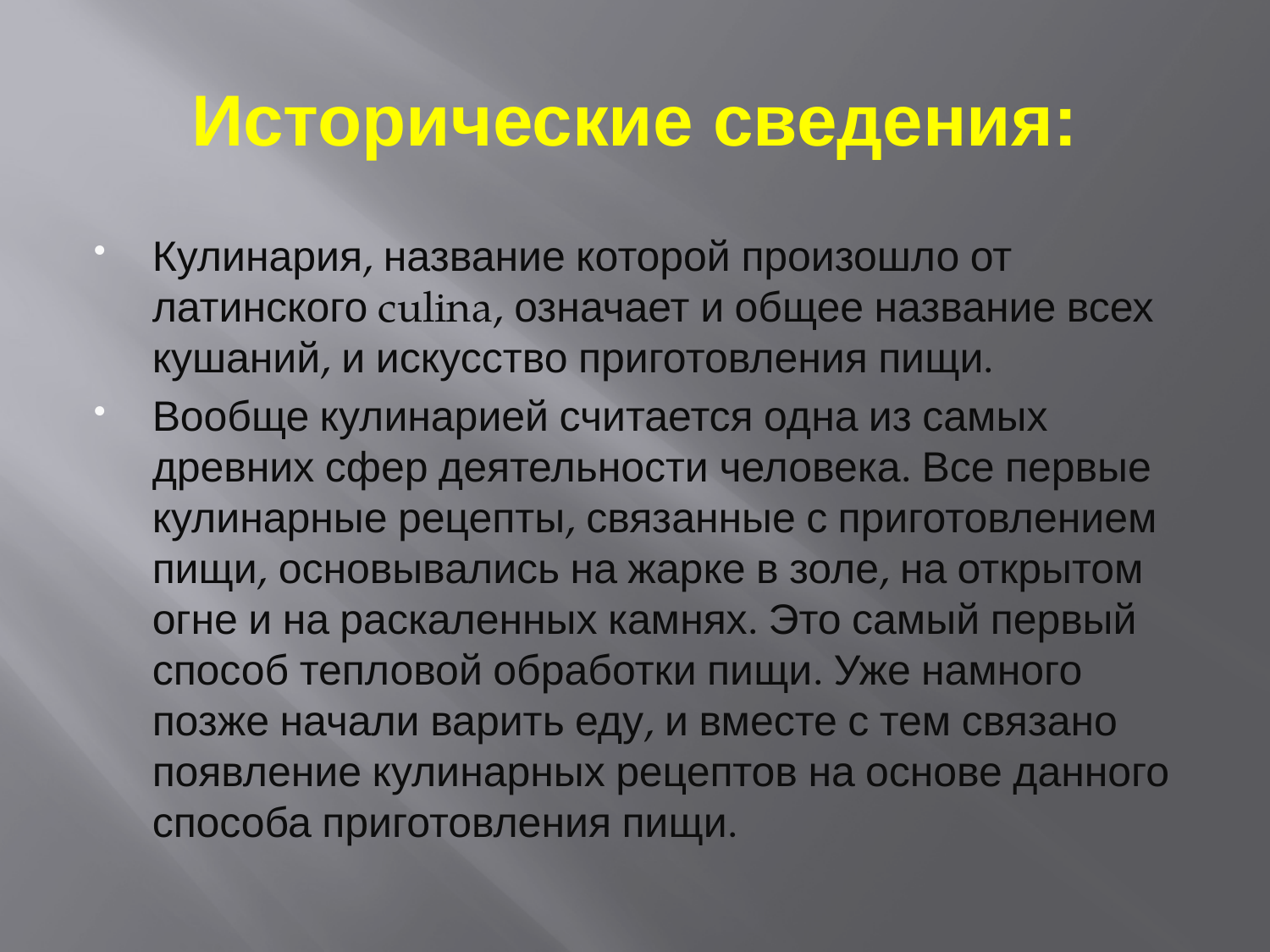

# Исторические сведения:
Кулинария, название которой произошло от латинского culina, означает и общее название всех кушаний, и искусство приготовления пищи.
Вообще кулинарией считается одна из самых древних сфер деятельности человека. Все первые кулинарные рецепты, связанные с приготовлением пищи, основывались на жарке в золе, на открытом огне и на раскаленных камнях. Это самый первый способ тепловой обработки пищи. Уже намного позже начали варить еду, и вместе с тем связано появление кулинарных рецептов на основе данного способа приготовления пищи.